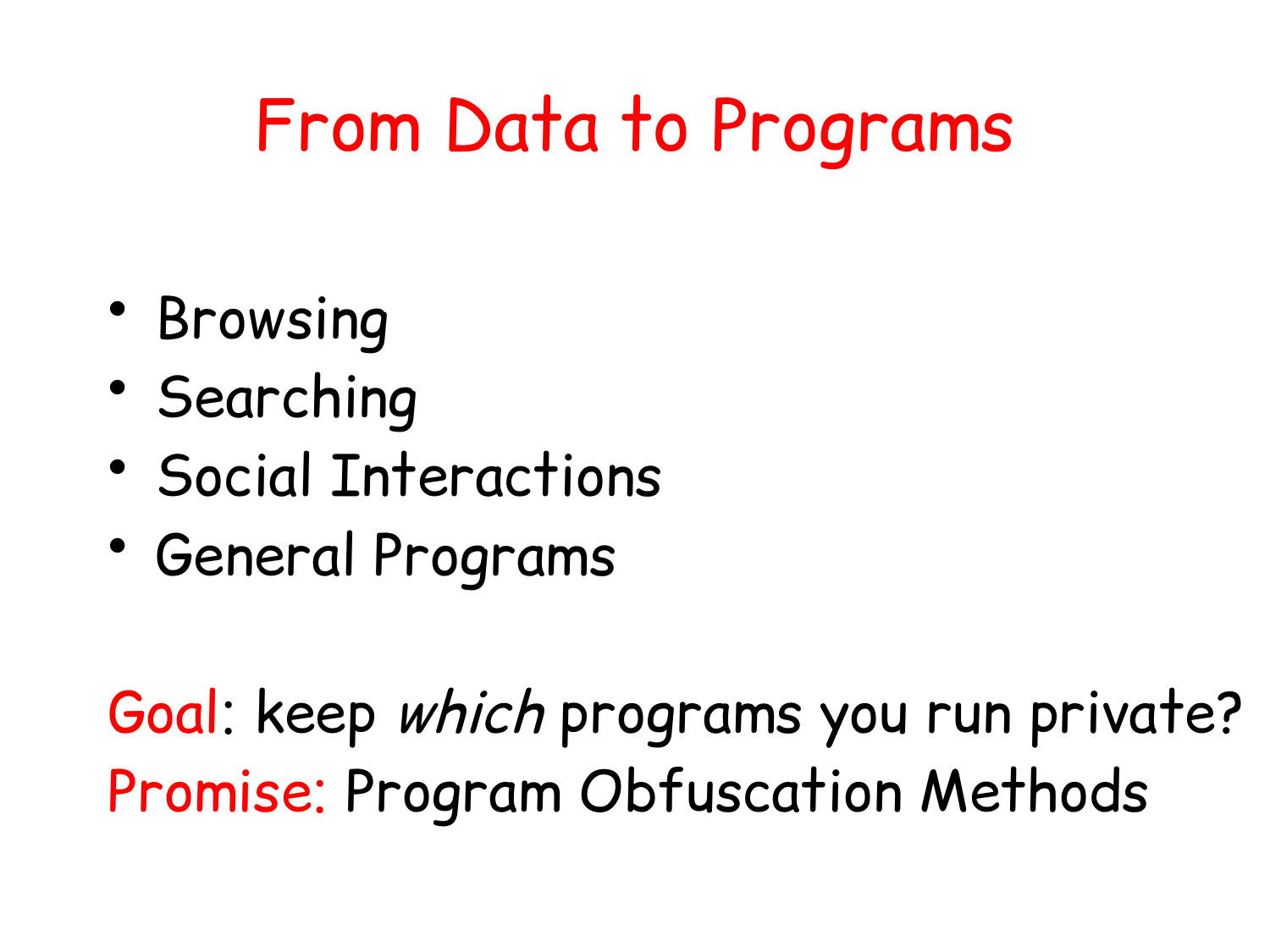

# From Data to Programs
Browsing
Searching
Social Interactions
General Programs

Goal: keep which programs you run private?
Promise: Program Obfuscation Methods